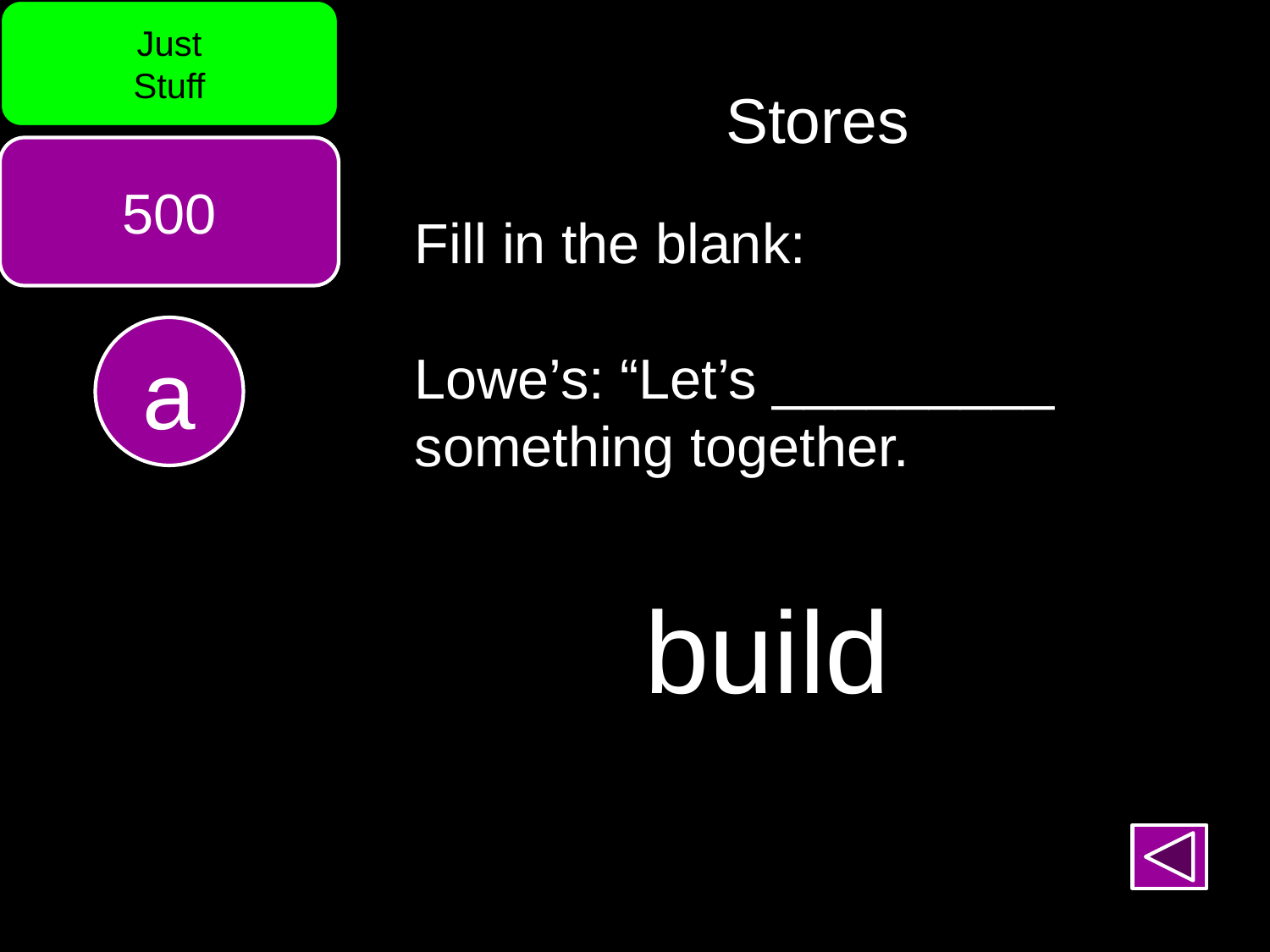

Just
Stuff
Stores
500
Fill in the blank:

Lowe’s: “Let’s _________
something together.
a
build